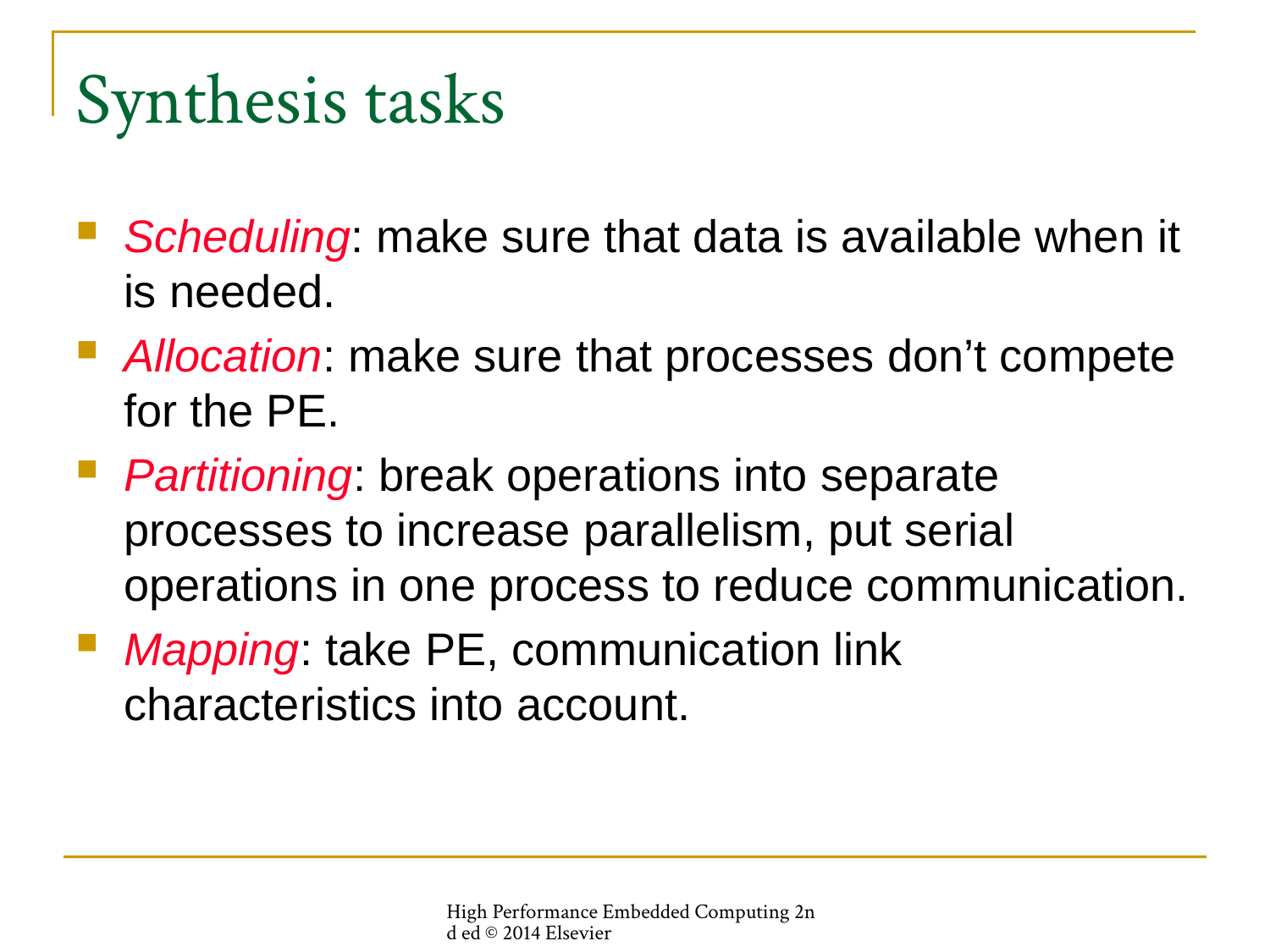

# Synthesis tasks
Scheduling: make sure that data is available when it is needed.
Allocation: make sure that processes don’t compete for the PE.
Partitioning: break operations into separate processes to increase parallelism, put serial operations in one process to reduce communication.
Mapping: take PE, communication link characteristics into account.
High Performance Embedded Computing 2nd ed © 2014 Elsevier